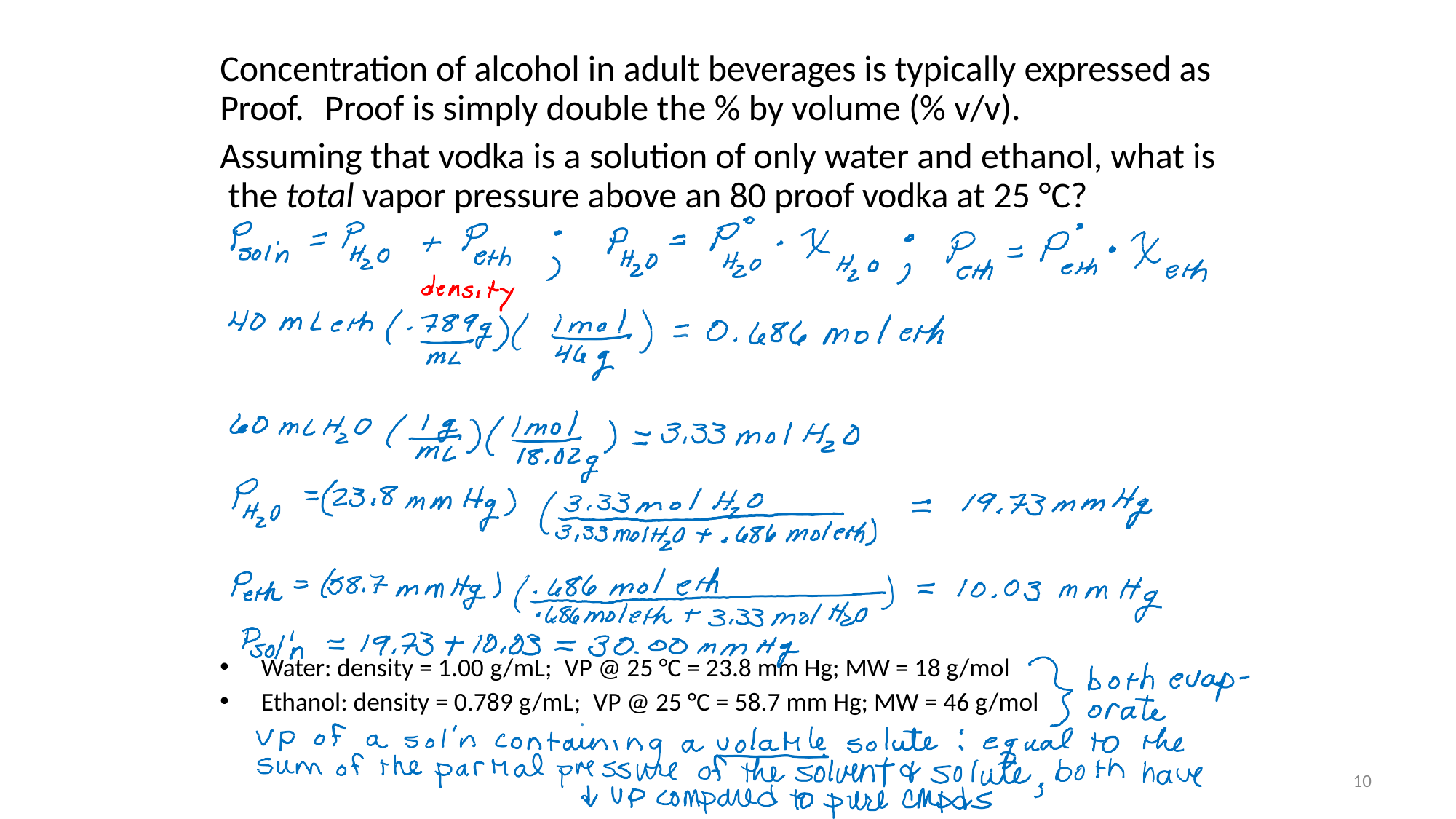

# Concentration of alcohol in adult beverages is typically expressed as  Proof.	Proof is simply double the % by volume (% v/v).
Assuming that vodka is a solution of only water and ethanol, what is  the total vapor pressure above an 80 proof vodka at 25 °C?

Water: density = 1.00 g/mL;  VP @ 25 °C = 23.8 mm Hg; MW = 18 g/mol
Ethanol: density = 0.789 g/mL;  VP @ 25 °C = 58.7 mm Hg; MW = 46 g/mol

10